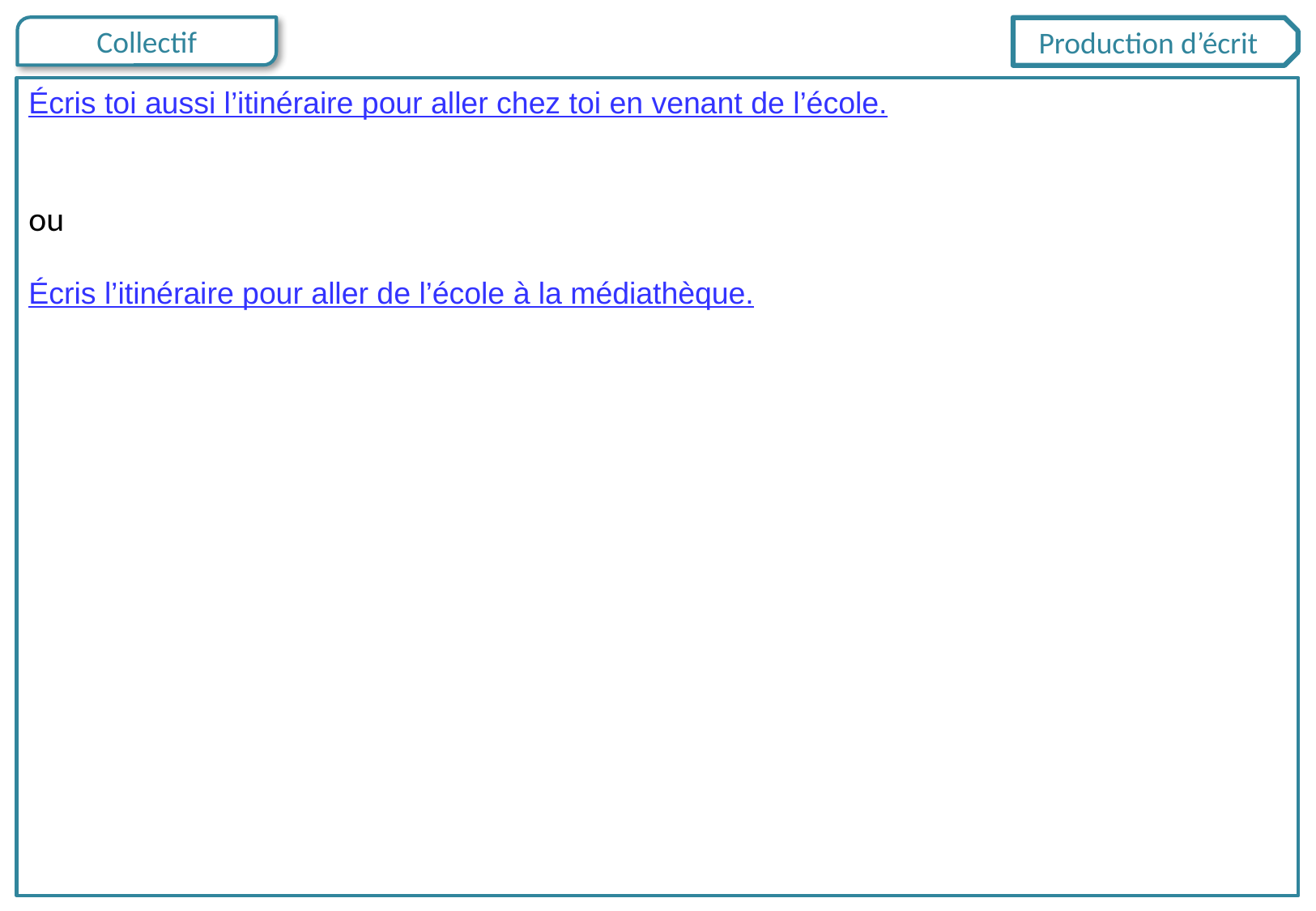

Production d’écrit
Écris toi aussi l’itinéraire pour aller chez toi en venant de l’école.

ou

Écris l’itinéraire pour aller de l’école à la médiathèque.